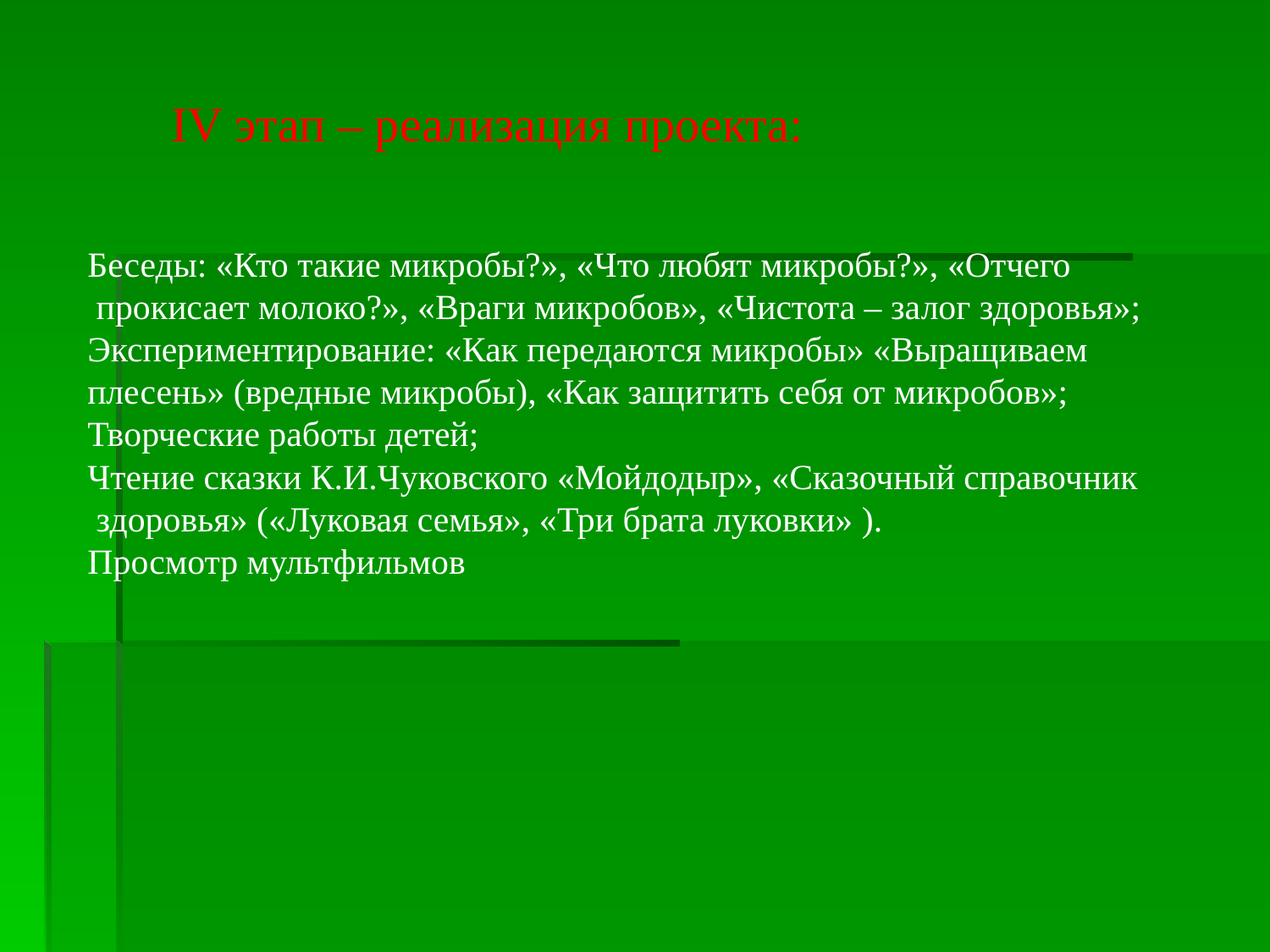

IV этап – реализация проекта:
Беседы: «Кто такие микробы?», «Что любят микробы?», «Отчего
 прокисает молоко?», «Враги микробов», «Чистота – залог здоровья»;
Экспериментирование: «Как передаются микробы» «Выращиваем плесень» (вредные микробы), «Как защитить себя от микробов»;
Творческие работы детей;
Чтение сказки К.И.Чуковского «Мойдодыр», «Сказочный справочник
 здоровья» («Луковая семья», «Три брата луковки» ).
Просмотр мультфильмов